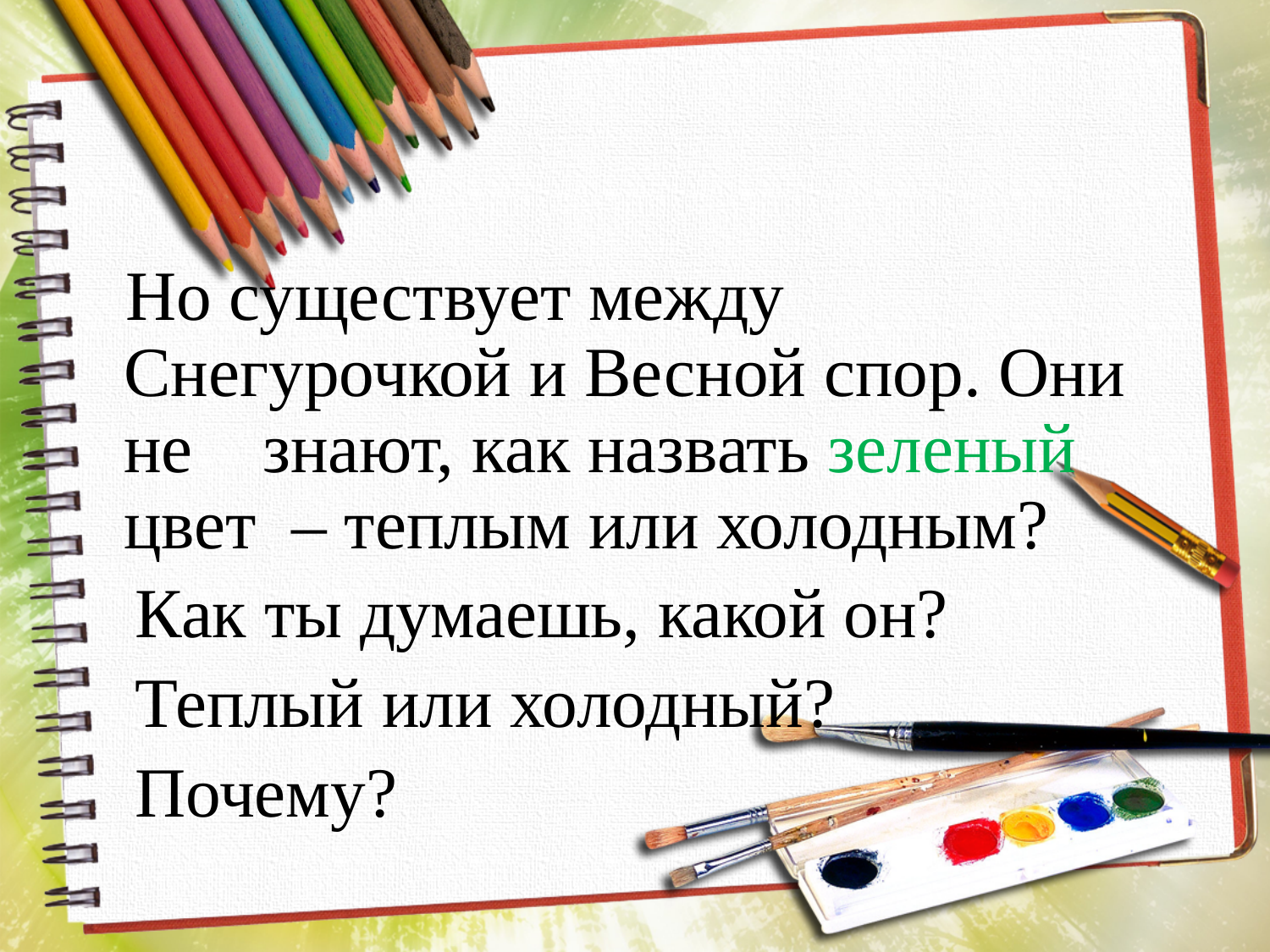

#
   Но существует между Снегурочкой и Весной спор. Они не    знают, как назвать зеленый цвет  – теплым или холодным?
  Как ты думаешь, какой он?
  Теплый или холодный?
  Почему?